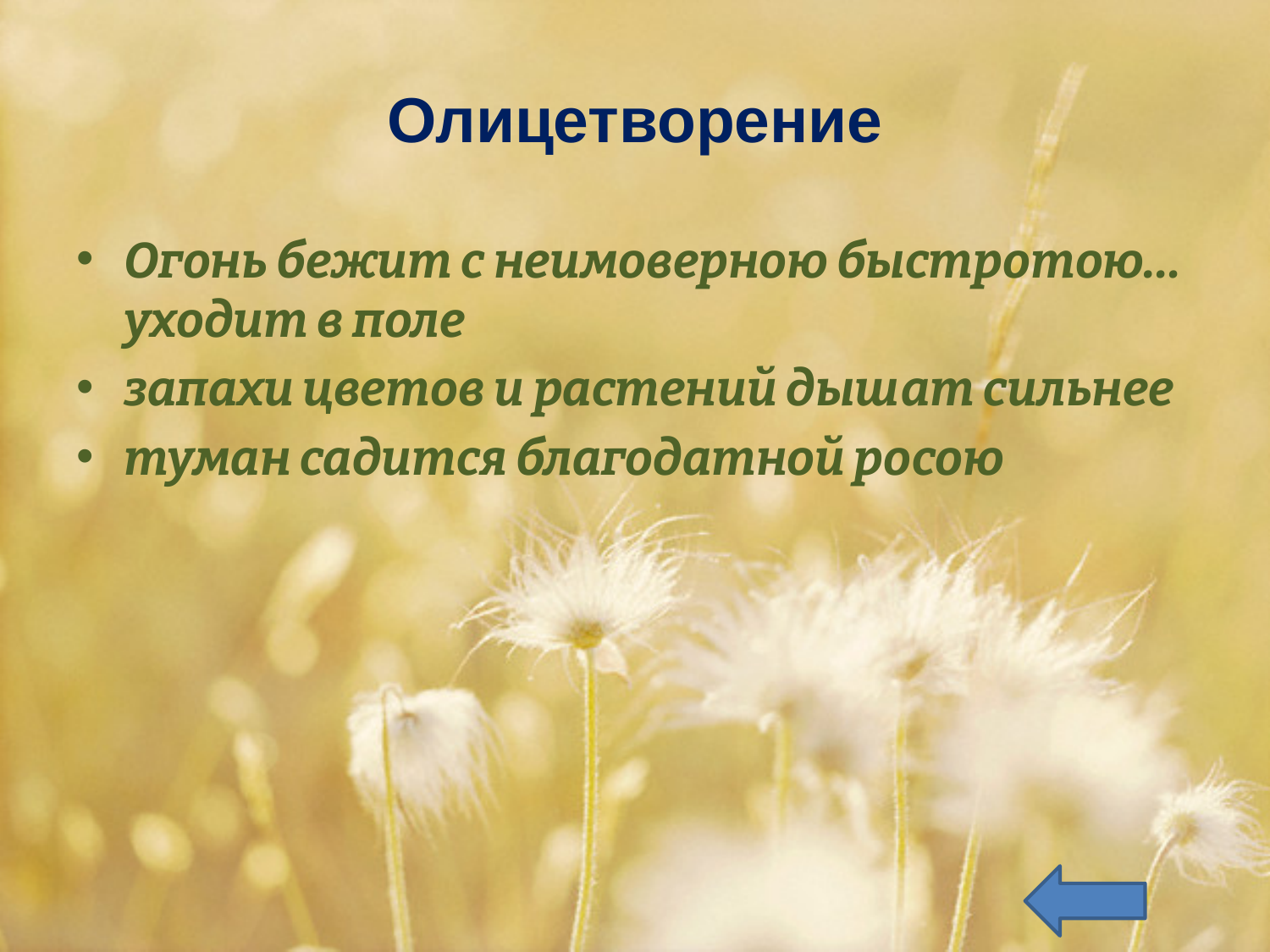

# Олицетворение
Огонь бежит с неимоверною быстротою…  уходит в поле
запахи цветов и растений дышат сильнее
туман садится благодатной росою